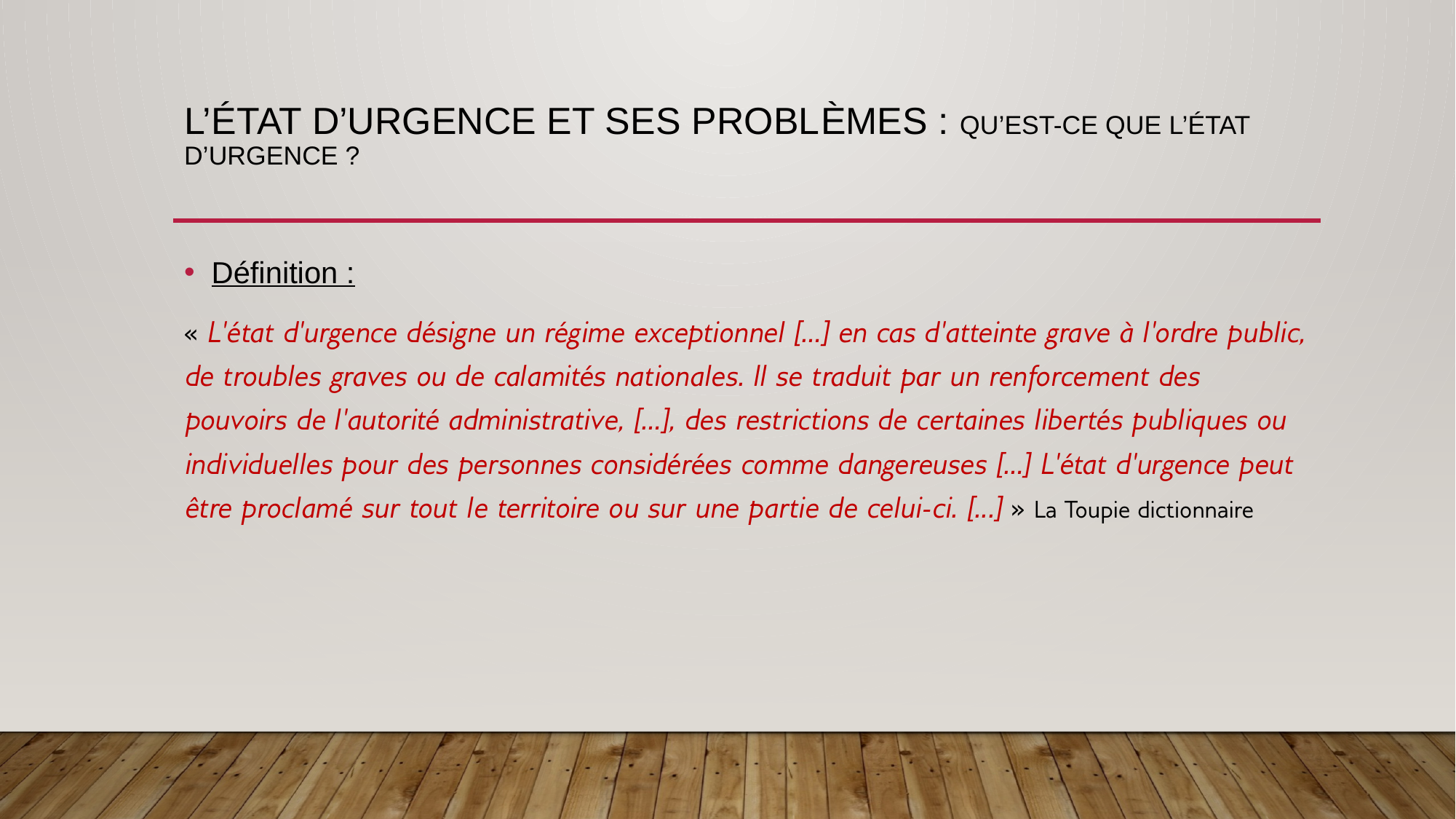

# L’état d’urgence et ses problèmes : qu’est-ce que L’état d’urgence ?
Définition :
« L'état d'urgence désigne un régime exceptionnel […] en cas d'atteinte grave à l'ordre public, de troubles graves ou de calamités nationales. Il se traduit par un renforcement des pouvoirs de l'autorité administrative, […], des restrictions de certaines libertés publiques ou individuelles pour des personnes considérées comme dangereuses […] L'état d'urgence peut être proclamé sur tout le territoire ou sur une partie de celui-ci. [...] » La Toupie dictionnaire